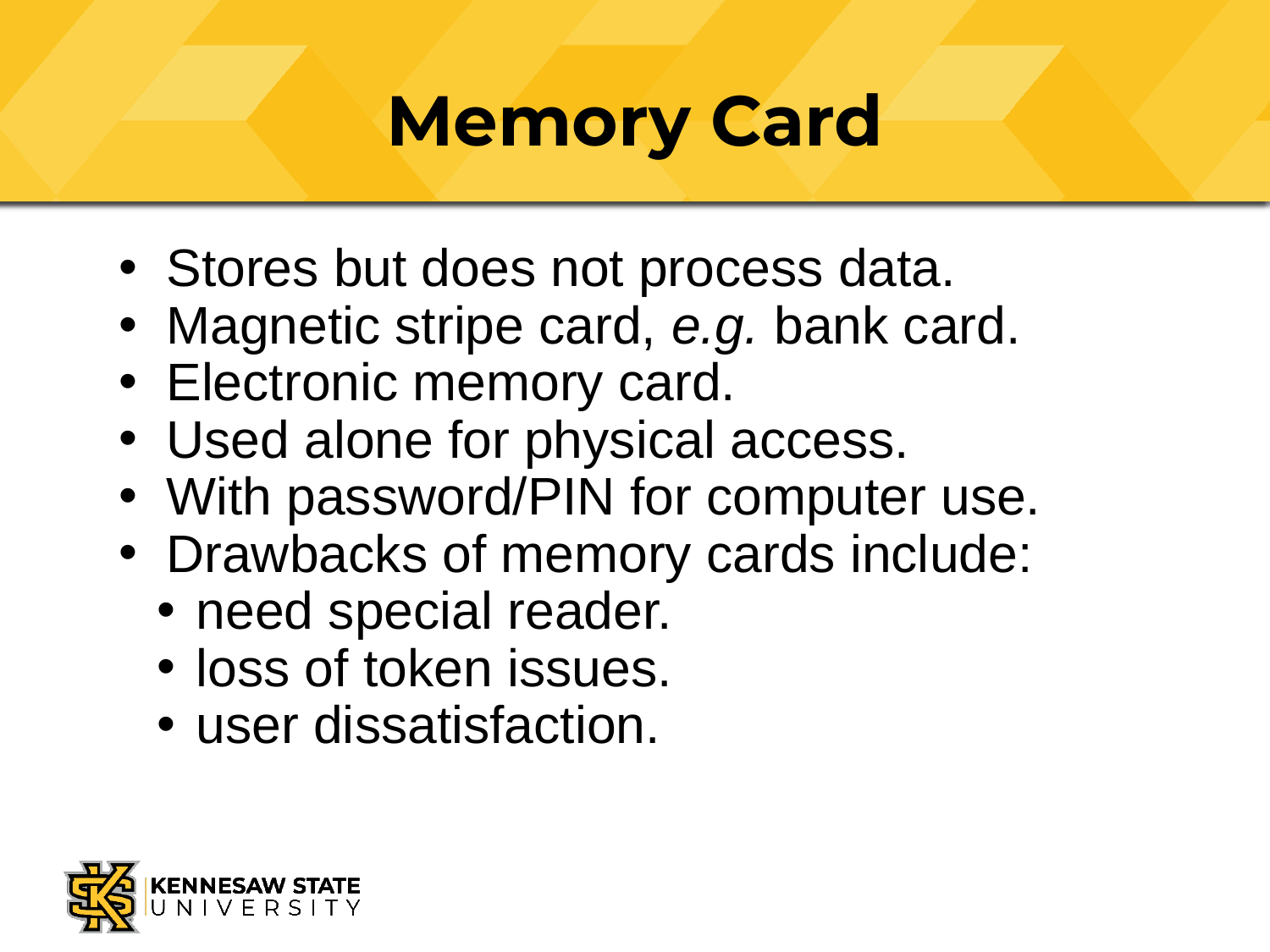

# Memory Card
Stores but does not process data.
Magnetic stripe card, e.g. bank card.
Electronic memory card.
Used alone for physical access.
With password/PIN for computer use.
Drawbacks of memory cards include:
need special reader.
loss of token issues.
user dissatisfaction.